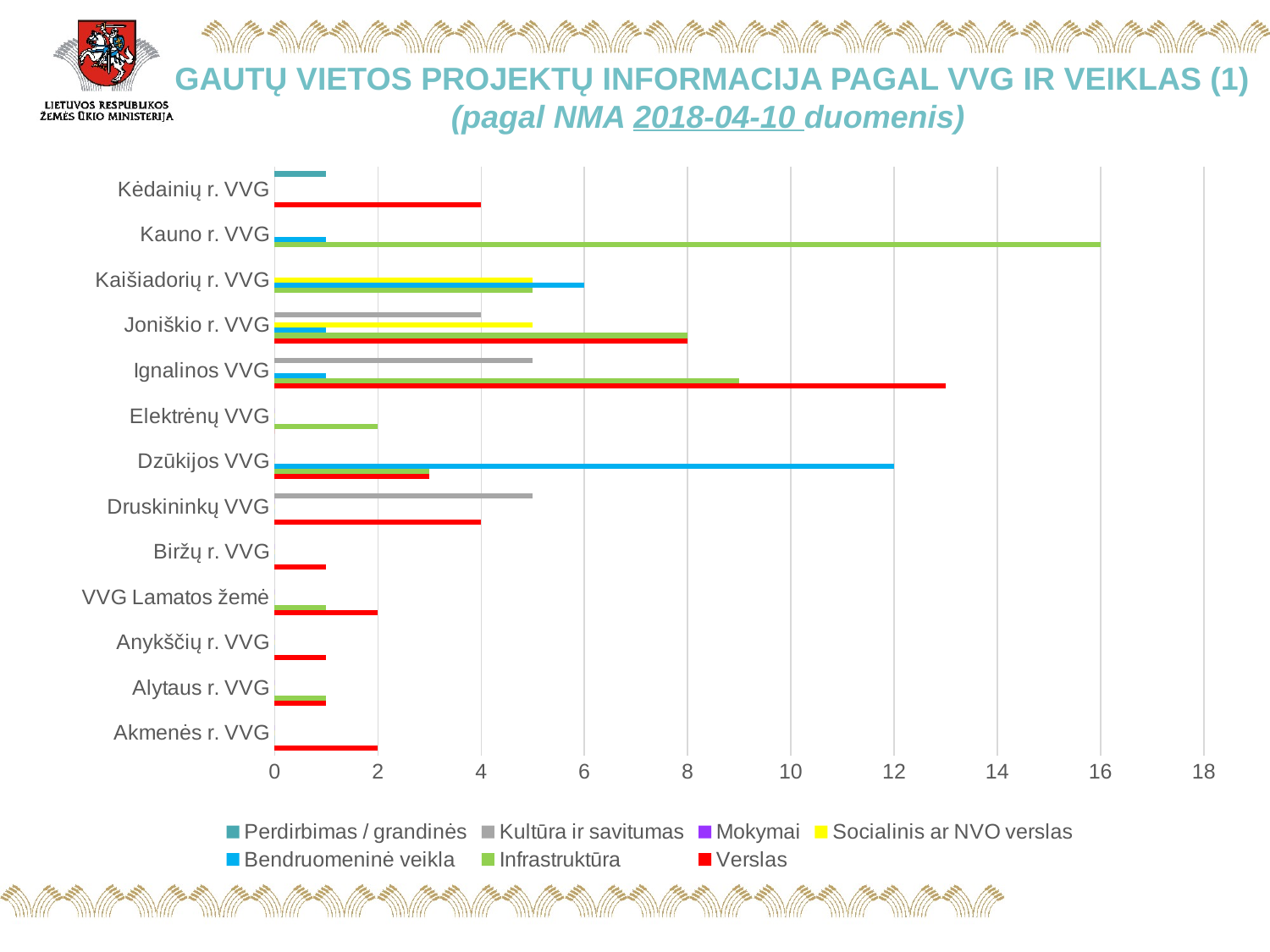

# GAUTŲ VIETOS PROJEKTŲ INFORMACIJA PAGAL VVG IR VEIKLAS (1) (pagal NMA 2018-04-10 duomenis)

### Chart

| Category | Verslas | Infrastruktūra | Bendruomeninė veikla | Socialinis ar NVO verslas | Mokymai | Kultūra ir savitumas | Perdirbimas / grandinės |
|---|---|---|---|---|---|---|---|
| Akmenės r. VVG | 2.0 | 0.0 | 0.0 | 0.0 | 0.0 | None | None |
| Alytaus r. VVG | 1.0 | 1.0 | 0.0 | 0.0 | 0.0 | None | None |
| Anykščių r. VVG | 1.0 | 0.0 | 0.0 | 0.0 | 0.0 | None | None |
| VVG Lamatos žemė | 2.0 | 1.0 | 0.0 | 0.0 | 0.0 | None | None |
| Biržų r. VVG | 1.0 | 0.0 | 0.0 | 0.0 | 0.0 | None | None |
| Druskininkų VVG | 4.0 | 0.0 | 0.0 | 0.0 | 0.0 | 5.0 | None |
| Dzūkijos VVG | 3.0 | 3.0 | 12.0 | 0.0 | 0.0 | None | None |
| Elektrėnų VVG | 0.0 | 2.0 | 0.0 | 0.0 | 0.0 | None | None |
| Ignalinos VVG | 13.0 | 9.0 | 1.0 | None | None | 5.0 | None |
| Joniškio r. VVG | 8.0 | 8.0 | 1.0 | 5.0 | None | 4.0 | None |
| Kaišiadorių r. VVG | None | 5.0 | 6.0 | 5.0 | None | None | None |
| Kauno r. VVG | None | 16.0 | 1.0 | None | None | None | None |
| Kėdainių r. VVG | 4.0 | None | None | None | None | None | 1.0 |